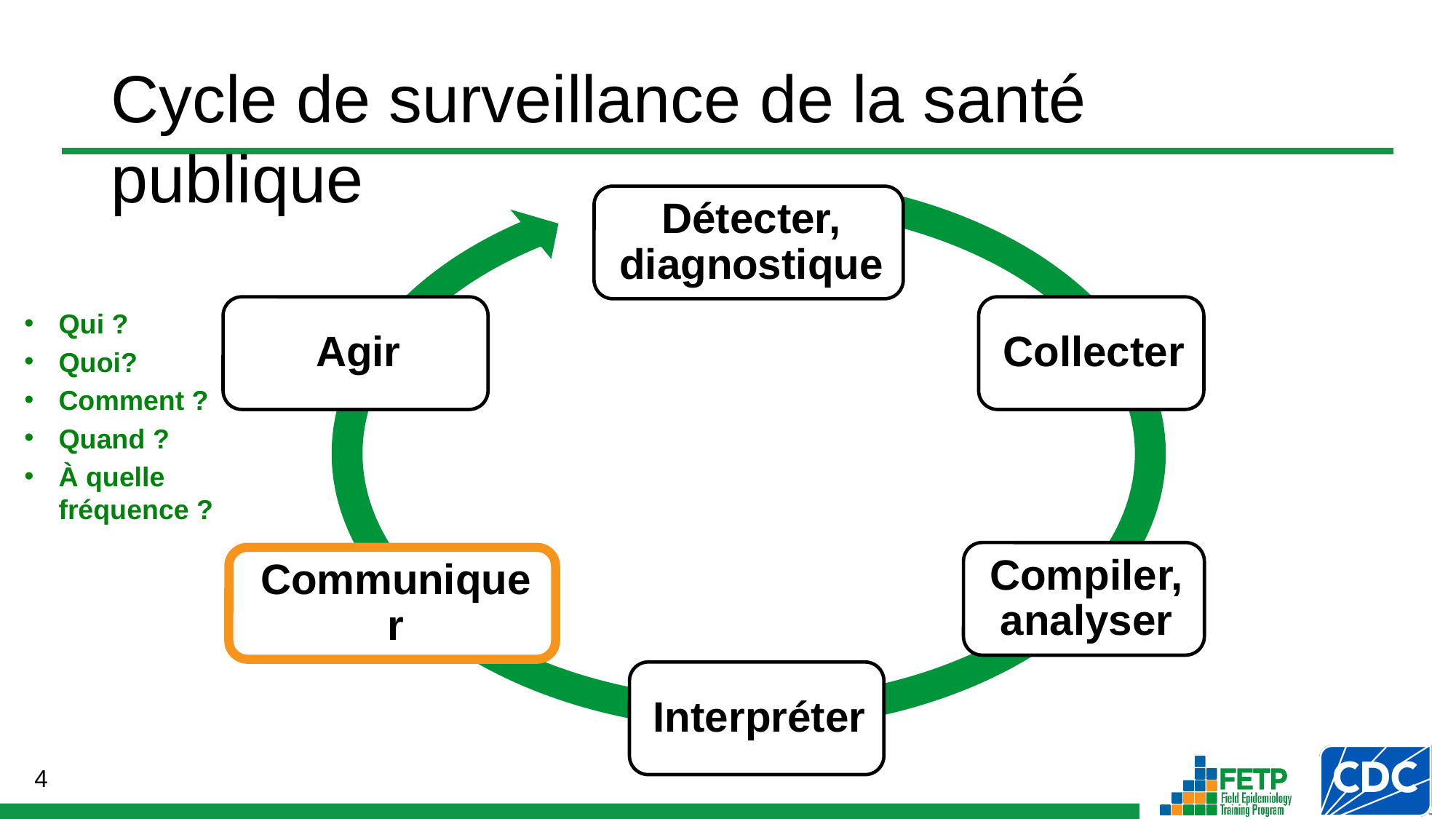

Qui ?
Quoi?
Comment ?
Quand ?
À quelle fréquence ?